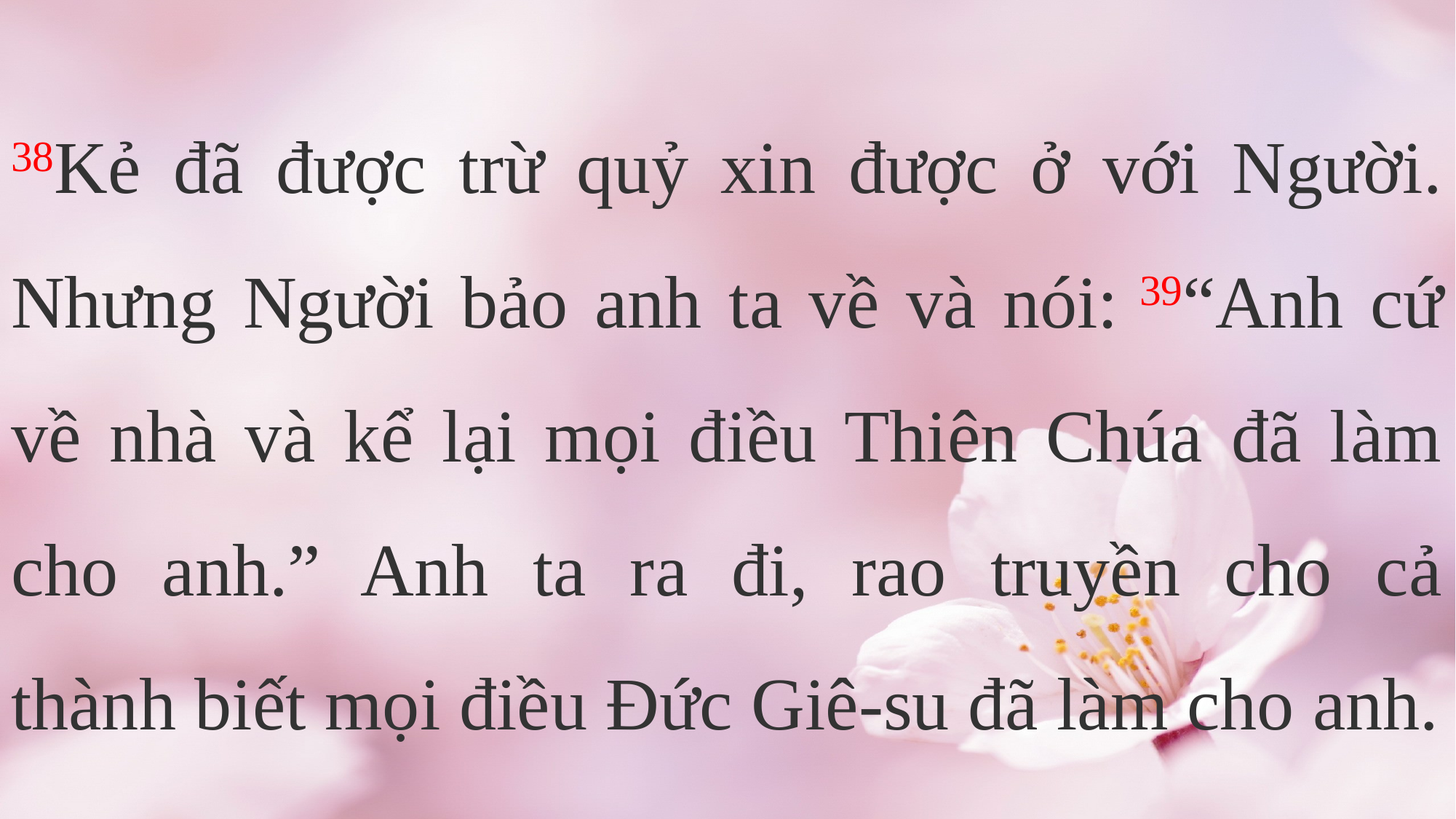

38Kẻ đã được trừ quỷ xin được ở với Người. Nhưng Người bảo anh ta về và nói: 39“Anh cứ về nhà và kể lại mọi điều Thiên Chúa đã làm cho anh.” Anh ta ra đi, rao truyền cho cả thành biết mọi điều Đức Giê-su đã làm cho anh.